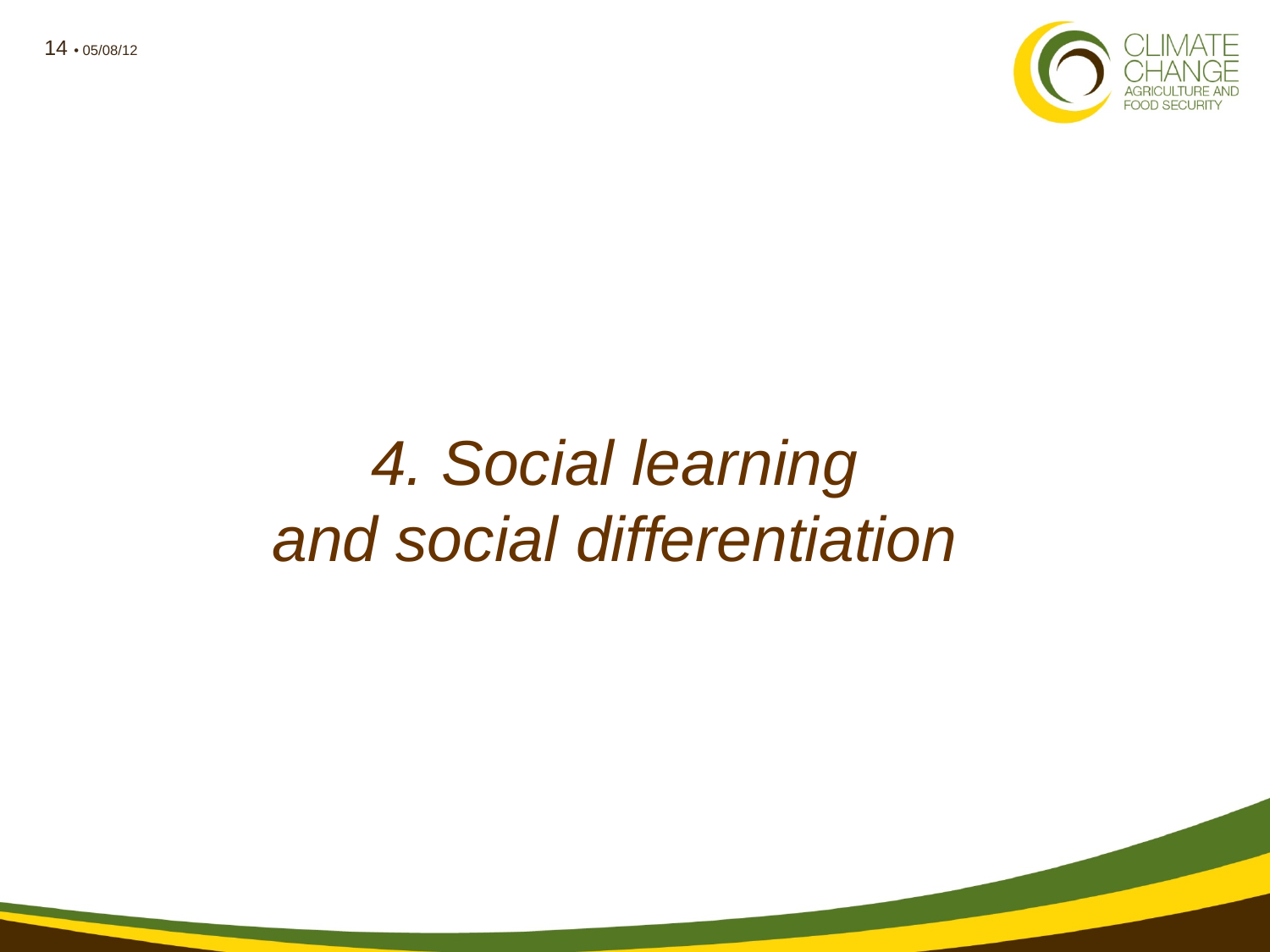

# 4. Social learning and social differentiation